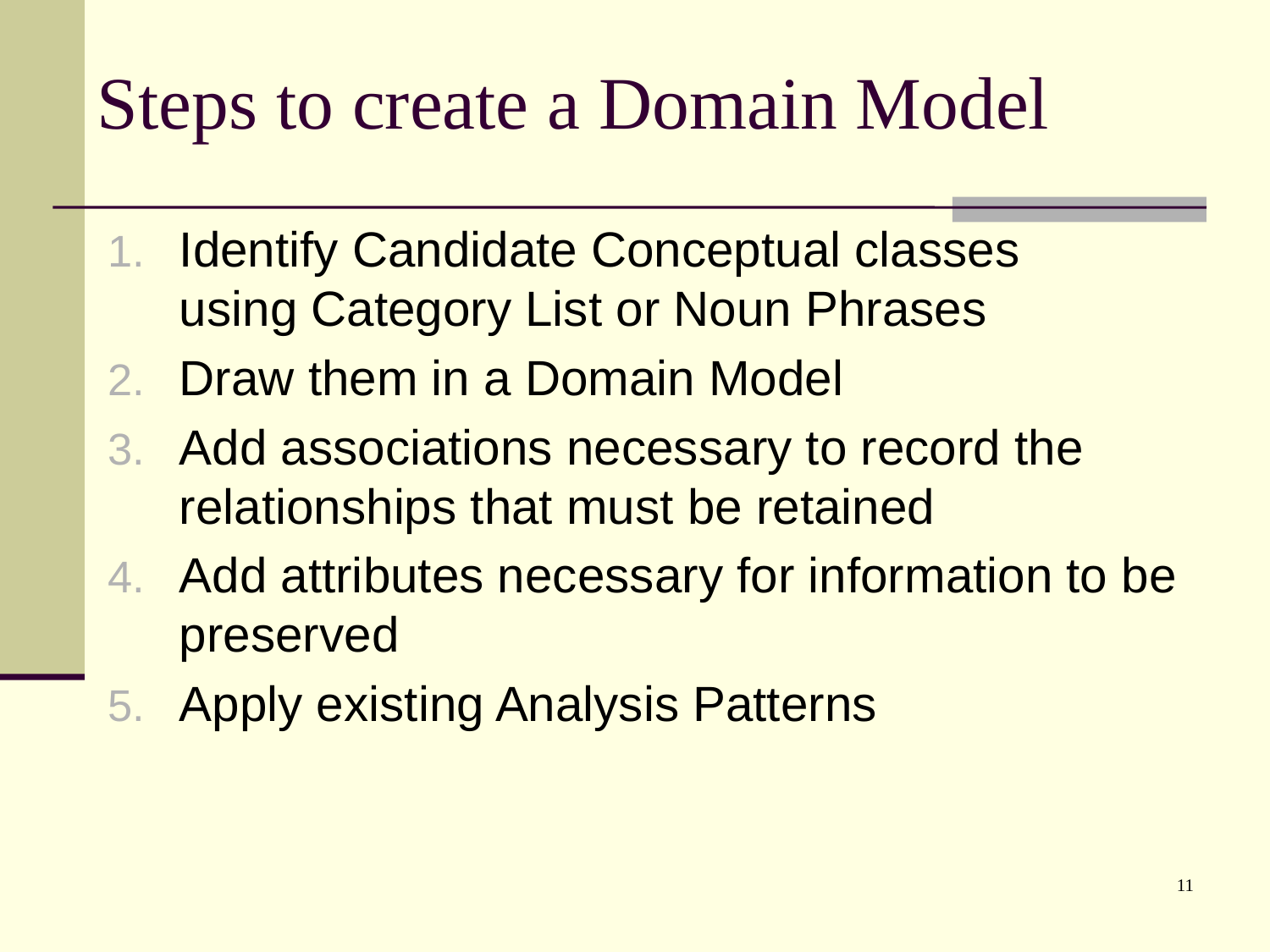

# Steps to create a Domain Model
Identify Candidate Conceptual classes
using Category List or Noun Phrases
Draw them in a Domain Model
Add associations necessary to record the relationships that must be retained
Add attributes necessary for information to be preserved
Apply existing Analysis Patterns
11